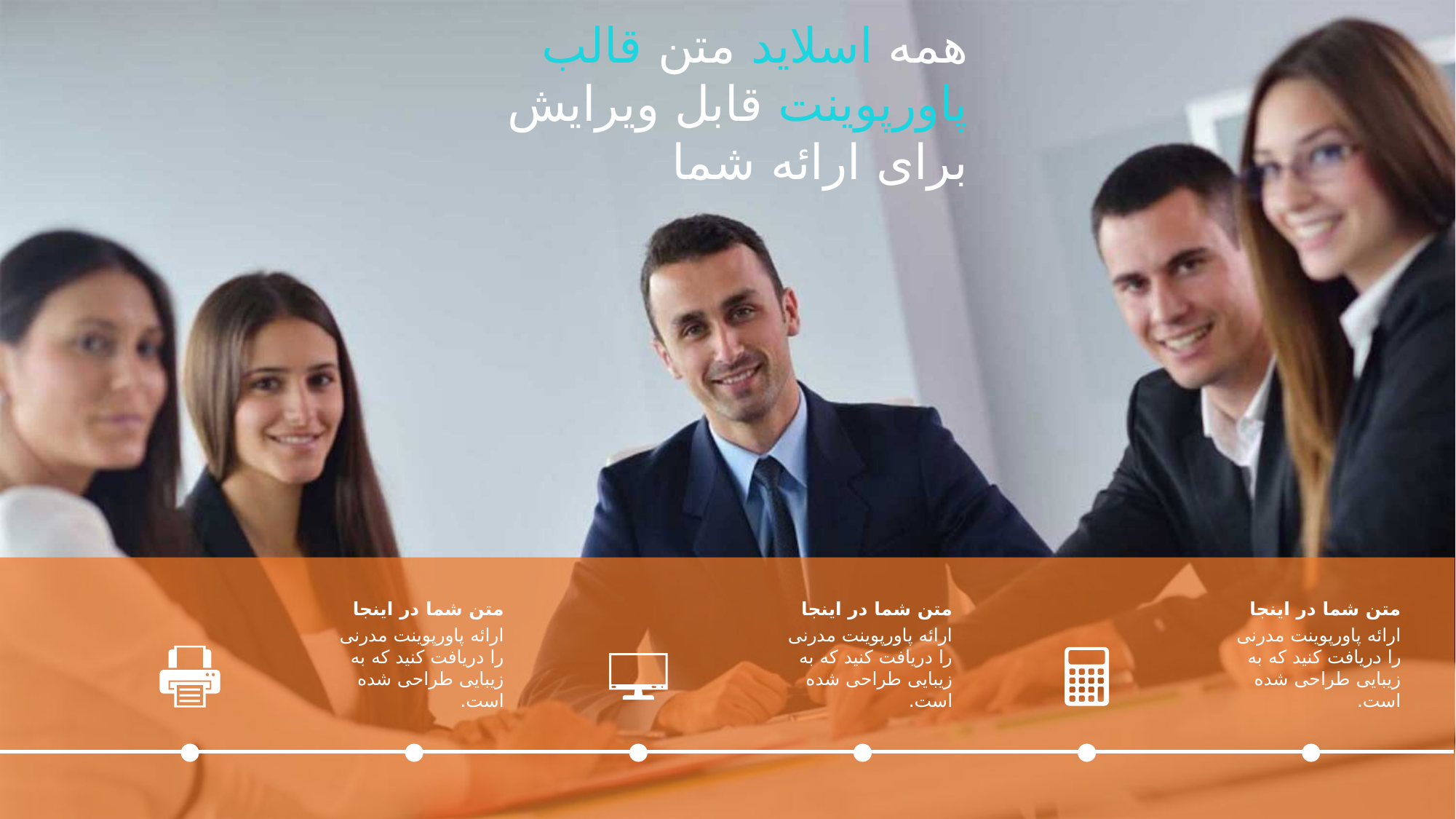

همه اسلاید متن قالب پاورپوینت قابل ویرایش برای ارائه شما

متن شما در اینجا
ارائه پاورپوینت مدرنی را دریافت کنید که به زیبایی طراحی شده است.
متن شما در اینجا
ارائه پاورپوینت مدرنی را دریافت کنید که به زیبایی طراحی شده است.
متن شما در اینجا
ارائه پاورپوینت مدرنی را دریافت کنید که به زیبایی طراحی شده است.